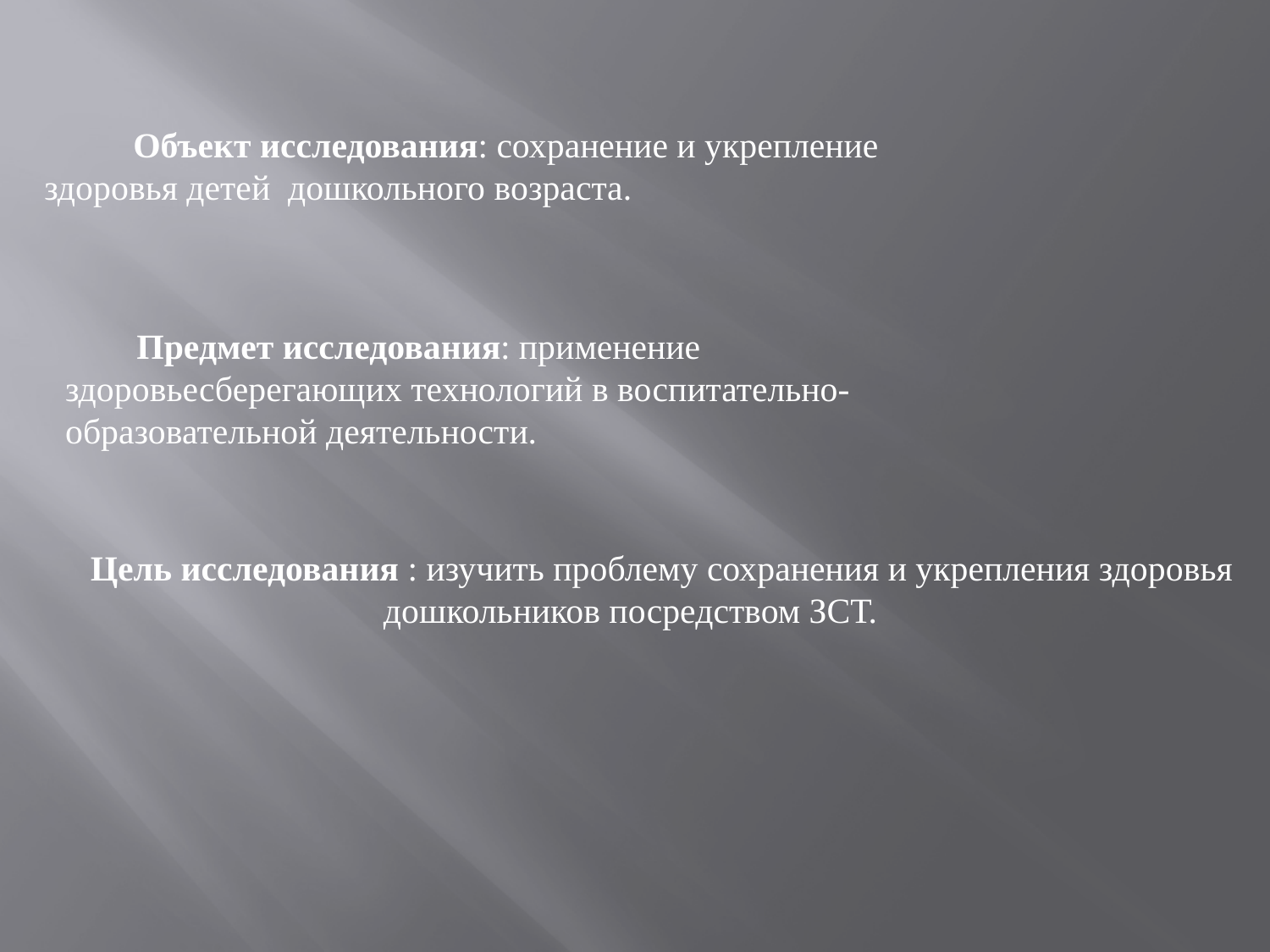

Объект исследования: сохранение и укрепление здоровья детей  дошкольного возраста.
        Предмет исследования: применение здоровьесберегающих технологий в воспитательно-образовательной деятельности.
      Цель исследования : изучить проблему сохранения и укрепления здоровья дошкольников посредством ЗСТ.